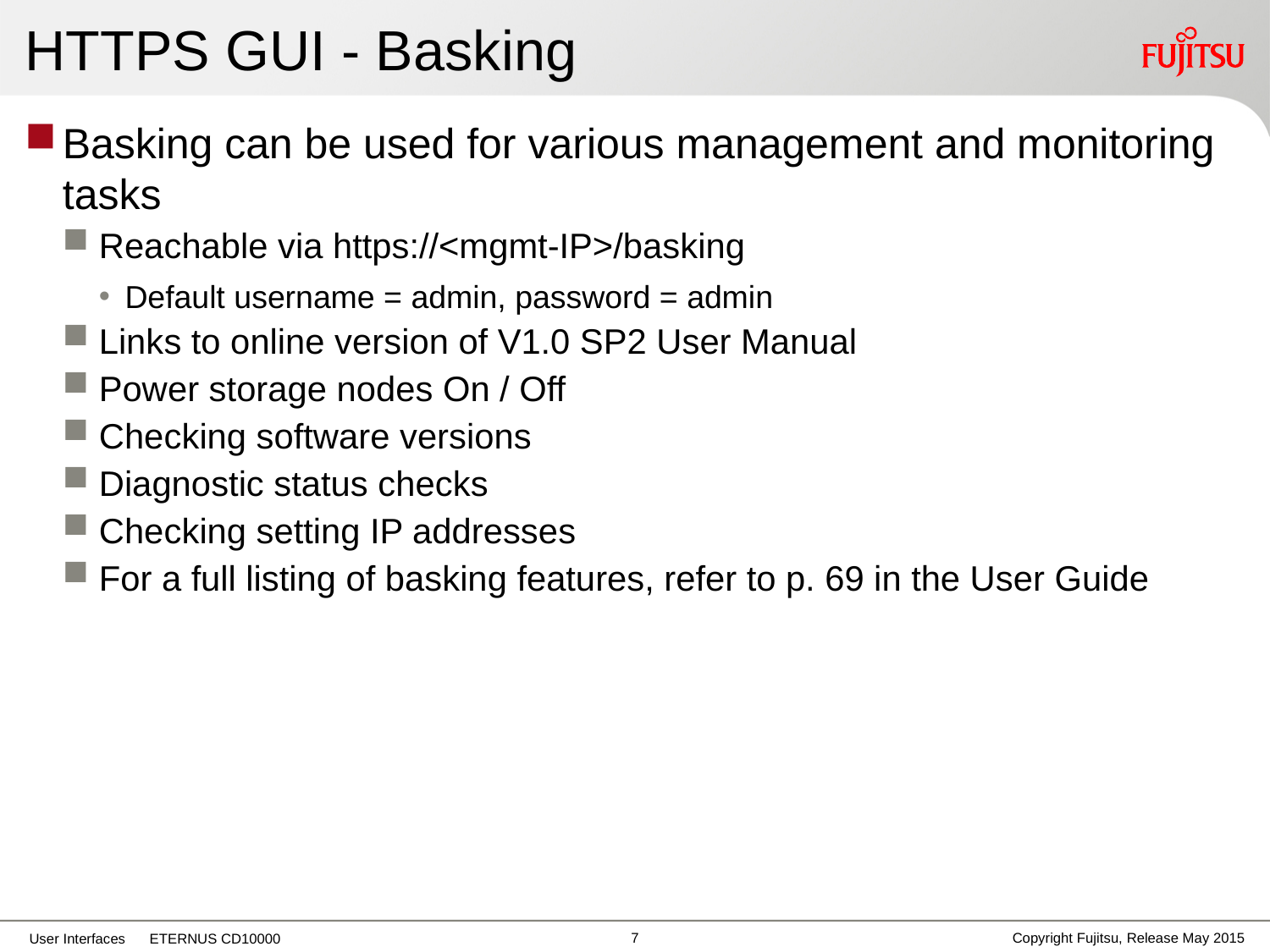

# HTTPS GUI - Basking
Basking can be used for various management and monitoring tasks
Reachable via https://<mgmt-IP>/basking
Default username = admin, password = admin
Links to online version of V1.0 SP2 User Manual
Power storage nodes On / Off
Checking software versions
Diagnostic status checks
Checking setting IP addresses
For a full listing of basking features, refer to p. 69 in the User Guide

7
Copyright Fujitsu, Release May 2015
User Interfaces      ETERNUS CD10000